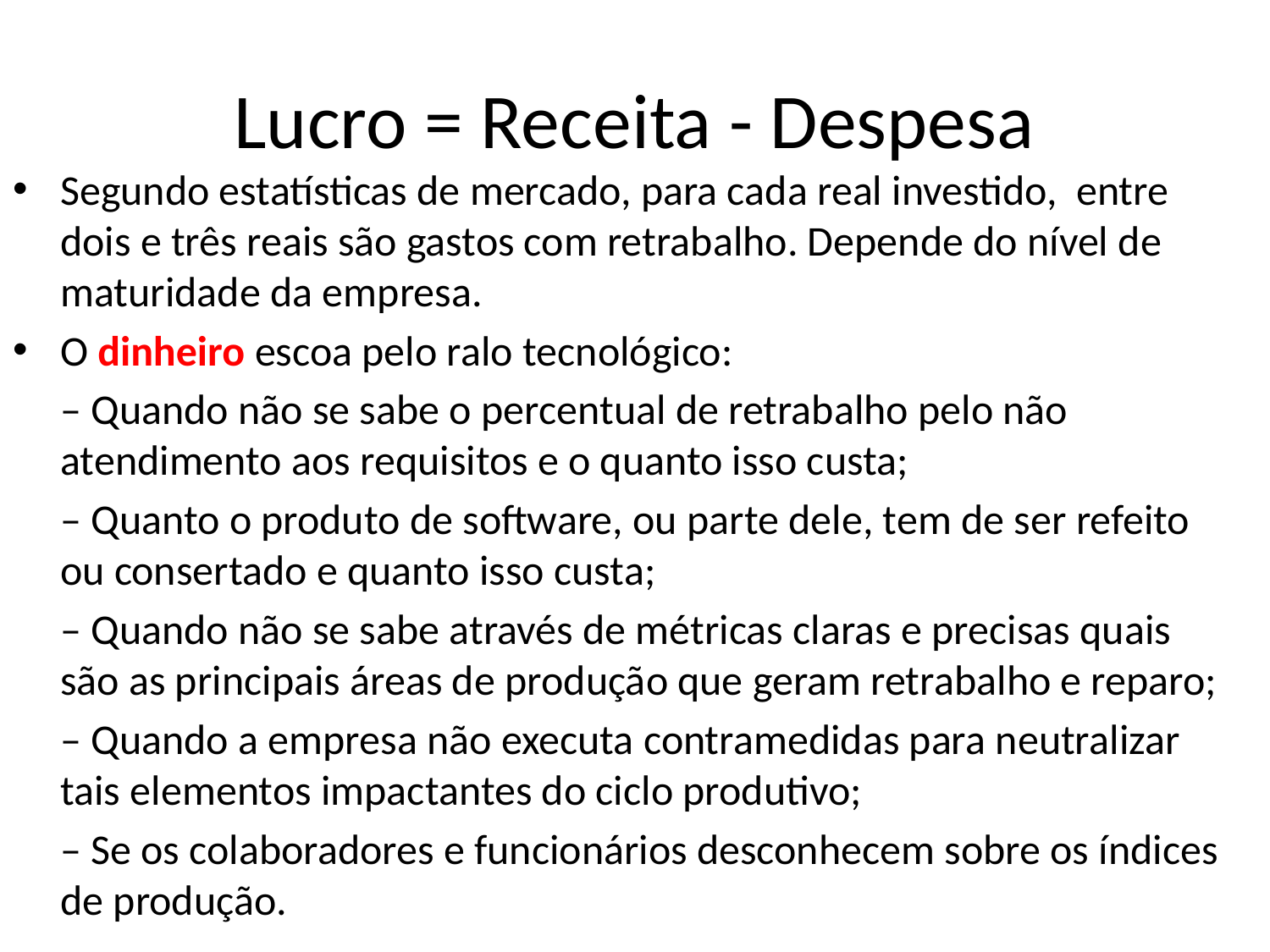

# Lucro = Receita - Despesa
Segundo estatísticas de mercado, para cada real investido,  entre dois e três reais são gastos com retrabalho. Depende do nível de maturidade da empresa.
O dinheiro escoa pelo ralo tecnológico:
	– Quando não se sabe o percentual de retrabalho pelo não atendimento aos requisitos e o quanto isso custa;
	– Quanto o produto de software, ou parte dele, tem de ser refeito ou consertado e quanto isso custa;
	– Quando não se sabe através de métricas claras e precisas quais são as principais áreas de produção que geram retrabalho e reparo;
	– Quando a empresa não executa contramedidas para neutralizar tais elementos impactantes do ciclo produtivo;
	– Se os colaboradores e funcionários desconhecem sobre os índices de produção.